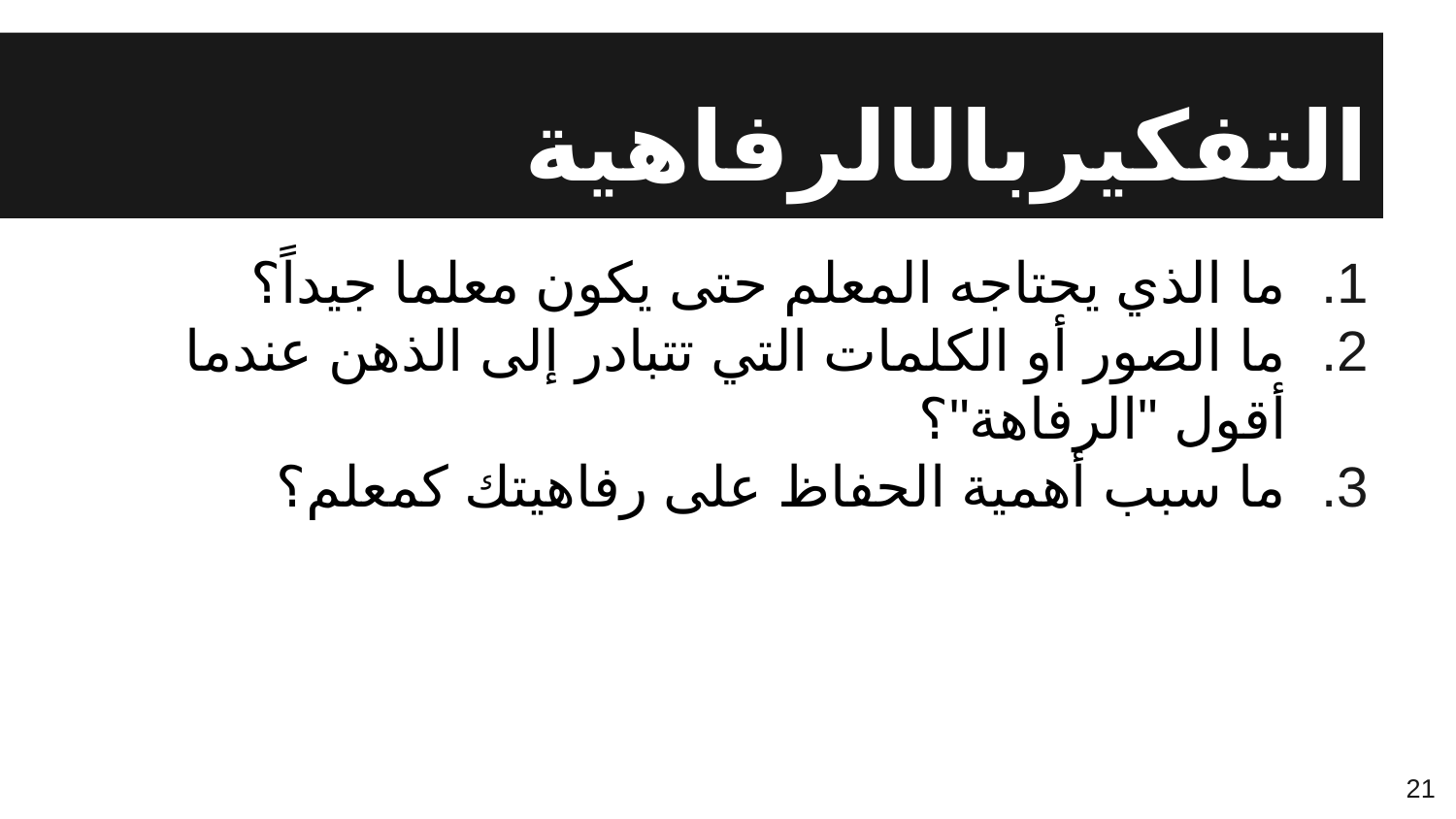

# التفكيربالالرفاهية
ما الذي يحتاجه المعلم حتى يكون معلما جيداً؟
ما الصور أو الكلمات التي تتبادر إلى الذهن عندما أقول "الرفاهة"؟
ما سبب أهمية الحفاظ على رفاهيتك كمعلم؟
21